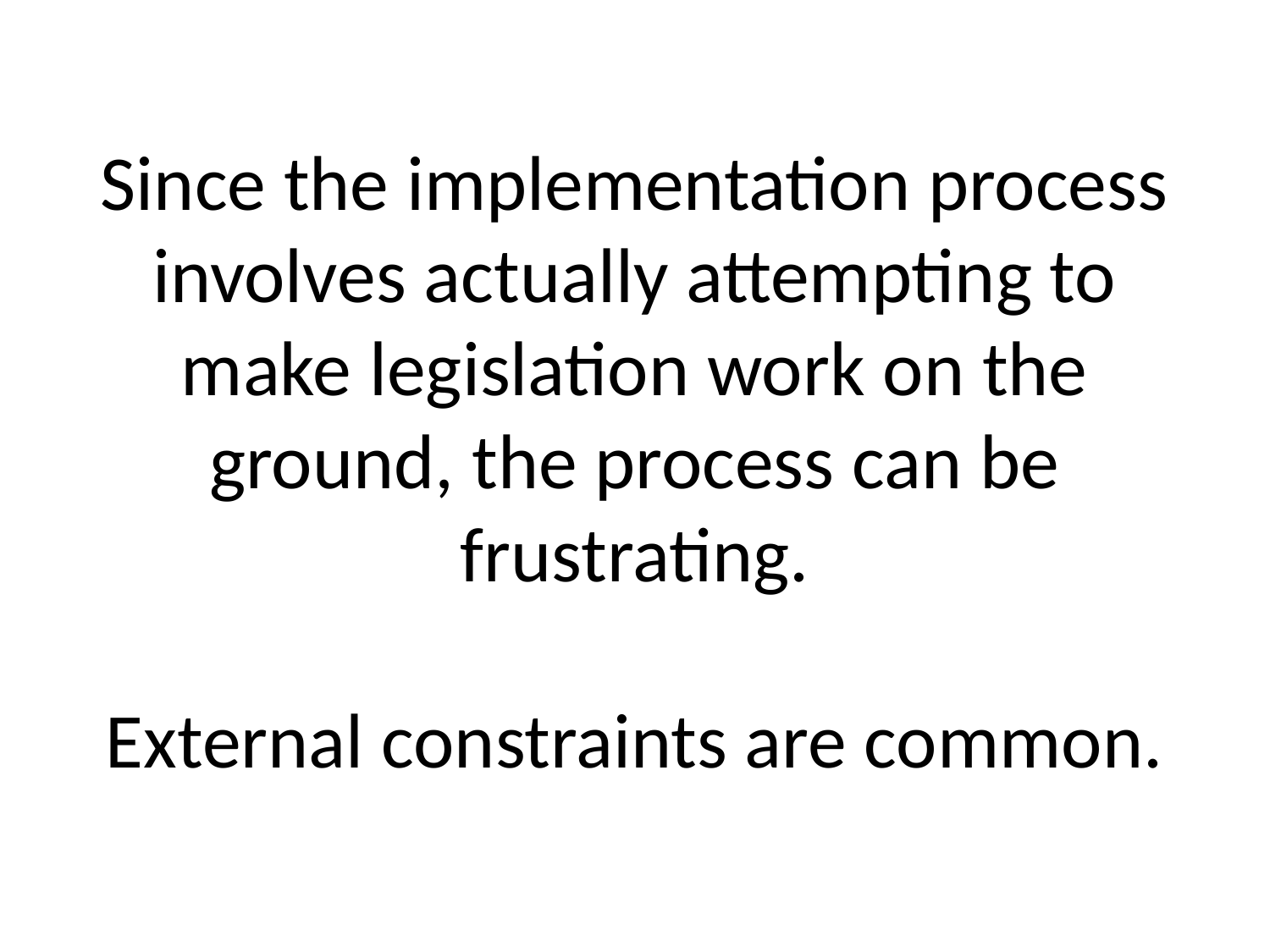

# Since the implementation process involves actually attempting to make legislation work on the ground, the process can be frustrating. External constraints are common.